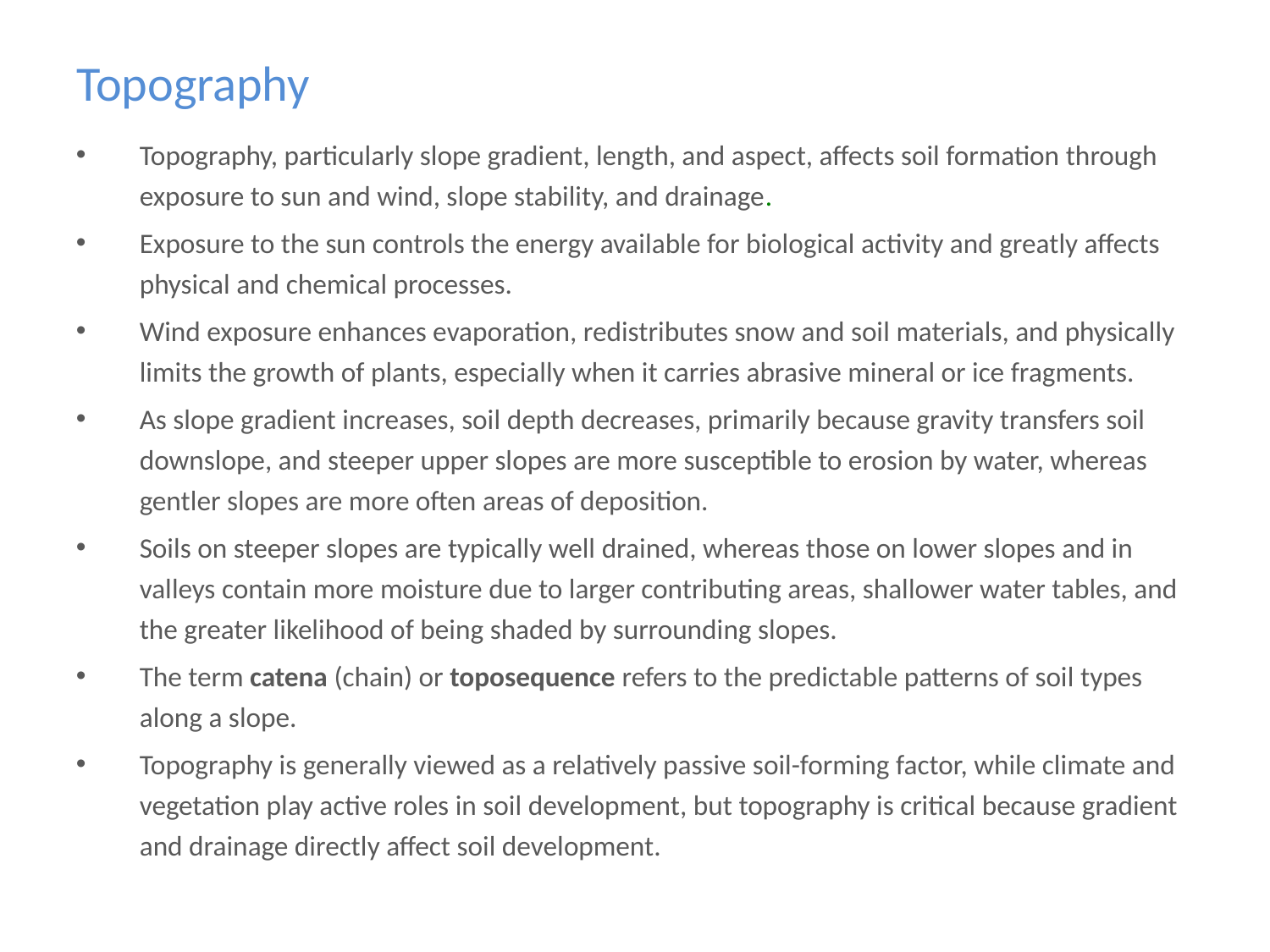

# Topography

Topography, particularly slope gradient, length, and aspect, affects soil formation through exposure to sun and wind, slope stability, and drainage.
Exposure to the sun controls the energy available for biological activity and greatly affects physical and chemical processes.
Wind exposure enhances evaporation, redistributes snow and soil materials, and physically limits the growth of plants, especially when it carries abrasive mineral or ice fragments.
As slope gradient increases, soil depth decreases, primarily because gravity transfers soil downslope, and steeper upper slopes are more susceptible to erosion by water, whereas gentler slopes are more often areas of deposition.
Soils on steeper slopes are typically well drained, whereas those on lower slopes and in valleys contain more moisture due to larger contributing areas, shallower water tables, and the greater likelihood of being shaded by surrounding slopes.
The term catena (chain) or toposequence refers to the predictable patterns of soil types along a slope.
Topography is generally viewed as a relatively passive soil-forming factor, while climate and vegetation play active roles in soil development, but topography is critical because gradient and drainage directly affect soil development.